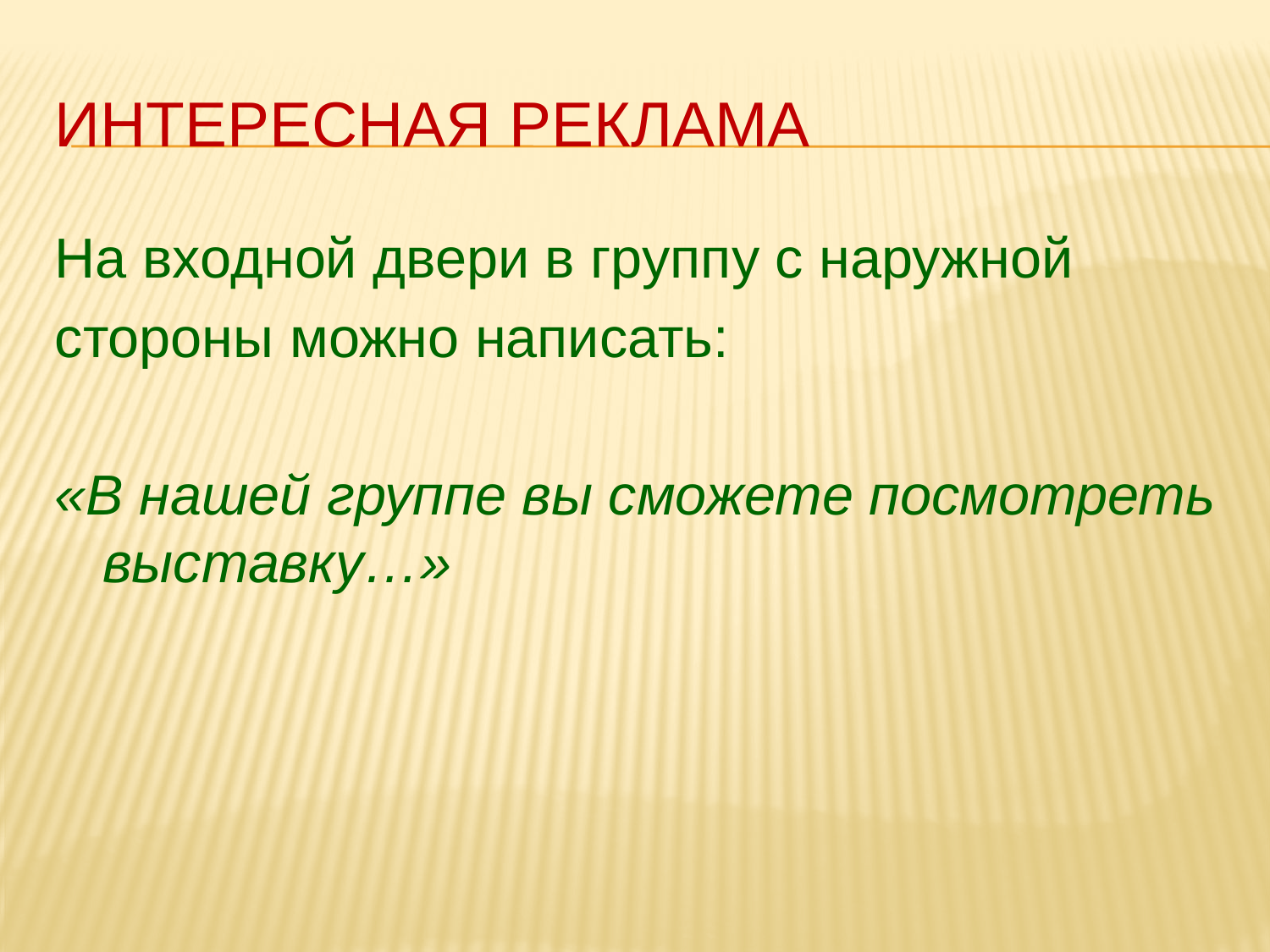

# Интересная реклама
На входной двери в группу с наружной
стороны можно написать:

«В нашей группе вы сможете посмотреть выставку…»